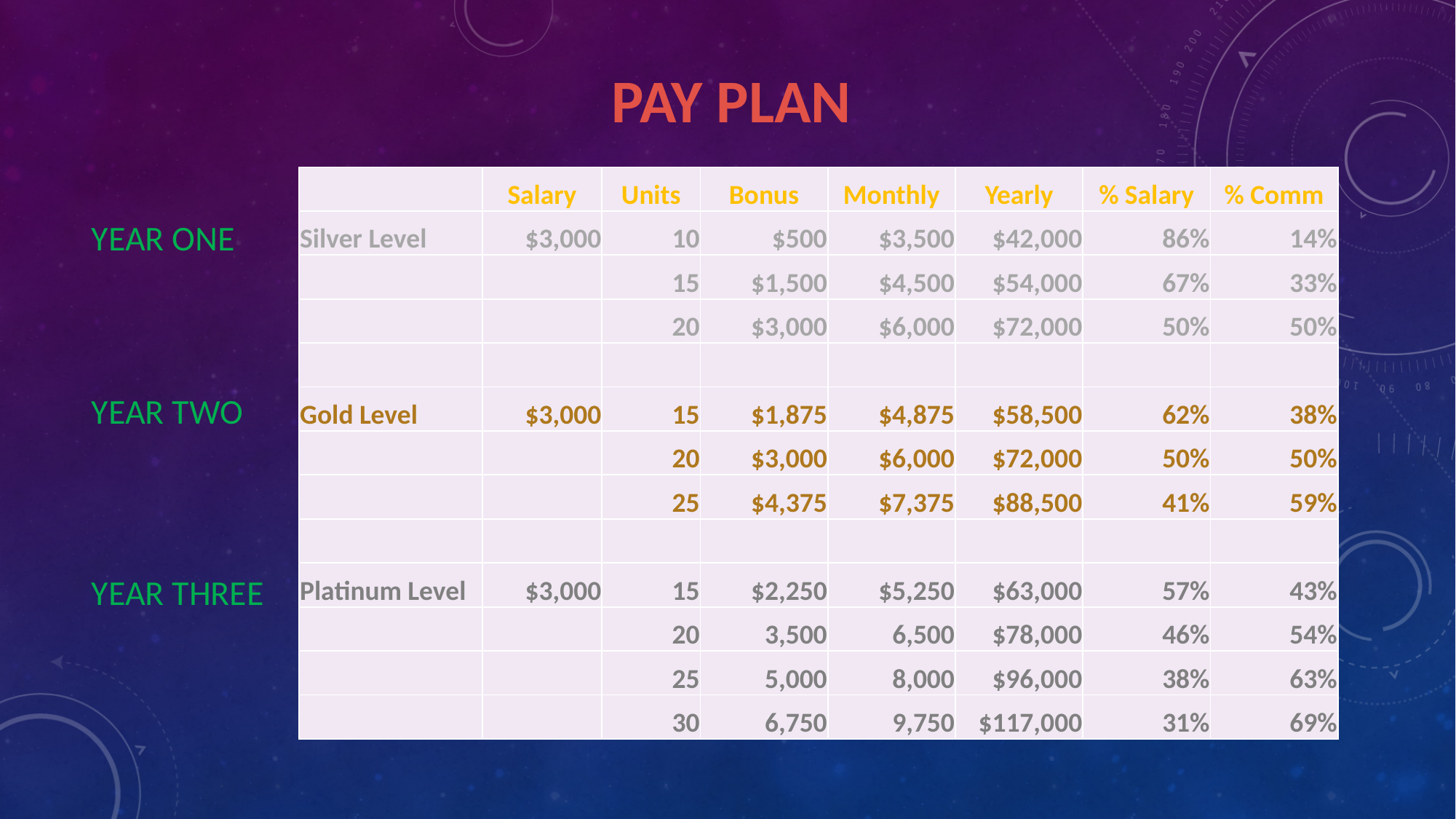

PAY PLAN
|  | Salary | Units | Bonus | Monthly | Yearly | % Salary | % Comm |
| --- | --- | --- | --- | --- | --- | --- | --- |
| Silver Level | $3,000 | 10 | $500 | $3,500 | $42,000 | 86% | 14% |
|  |  | 15 | $1,500 | $4,500 | $54,000 | 67% | 33% |
|  |  | 20 | $3,000 | $6,000 | $72,000 | 50% | 50% |
|  |  |  |  |  |  |  |  |
| Gold Level | $3,000 | 15 | $1,875 | $4,875 | $58,500 | 62% | 38% |
|  |  | 20 | $3,000 | $6,000 | $72,000 | 50% | 50% |
|  |  | 25 | $4,375 | $7,375 | $88,500 | 41% | 59% |
|  |  |  |  |  |  |  |  |
| Platinum Level | $3,000 | 15 | $2,250 | $5,250 | $63,000 | 57% | 43% |
|  |  | 20 | 3,500 | 6,500 | $78,000 | 46% | 54% |
|  |  | 25 | 5,000 | 8,000 | $96,000 | 38% | 63% |
|  |  | 30 | 6,750 | 9,750 | $117,000 | 31% | 69% |
YEAR ONE
YEAR TWO
YEAR THREE